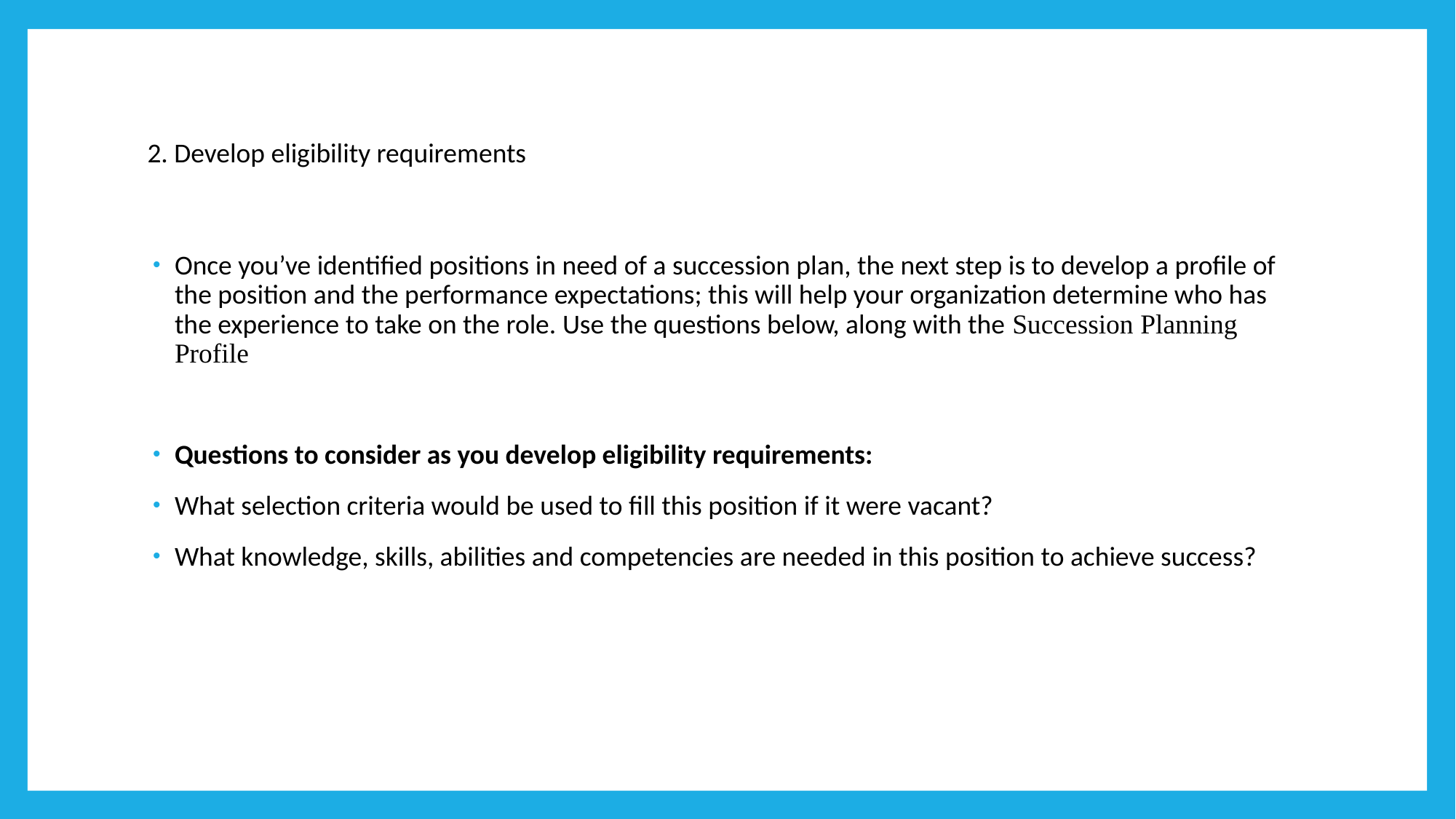

# 2. Develop eligibility requirements
Once you’ve identified positions in need of a succession plan, the next step is to develop a profile of the position and the performance expectations; this will help your organization determine who has the experience to take on the role. Use the questions below, along with the Succession Planning Profile

Questions to consider as you develop eligibility requirements:
What selection criteria would be used to fill this position if it were vacant?
What knowledge, skills, abilities and competencies are needed in this position to achieve success?